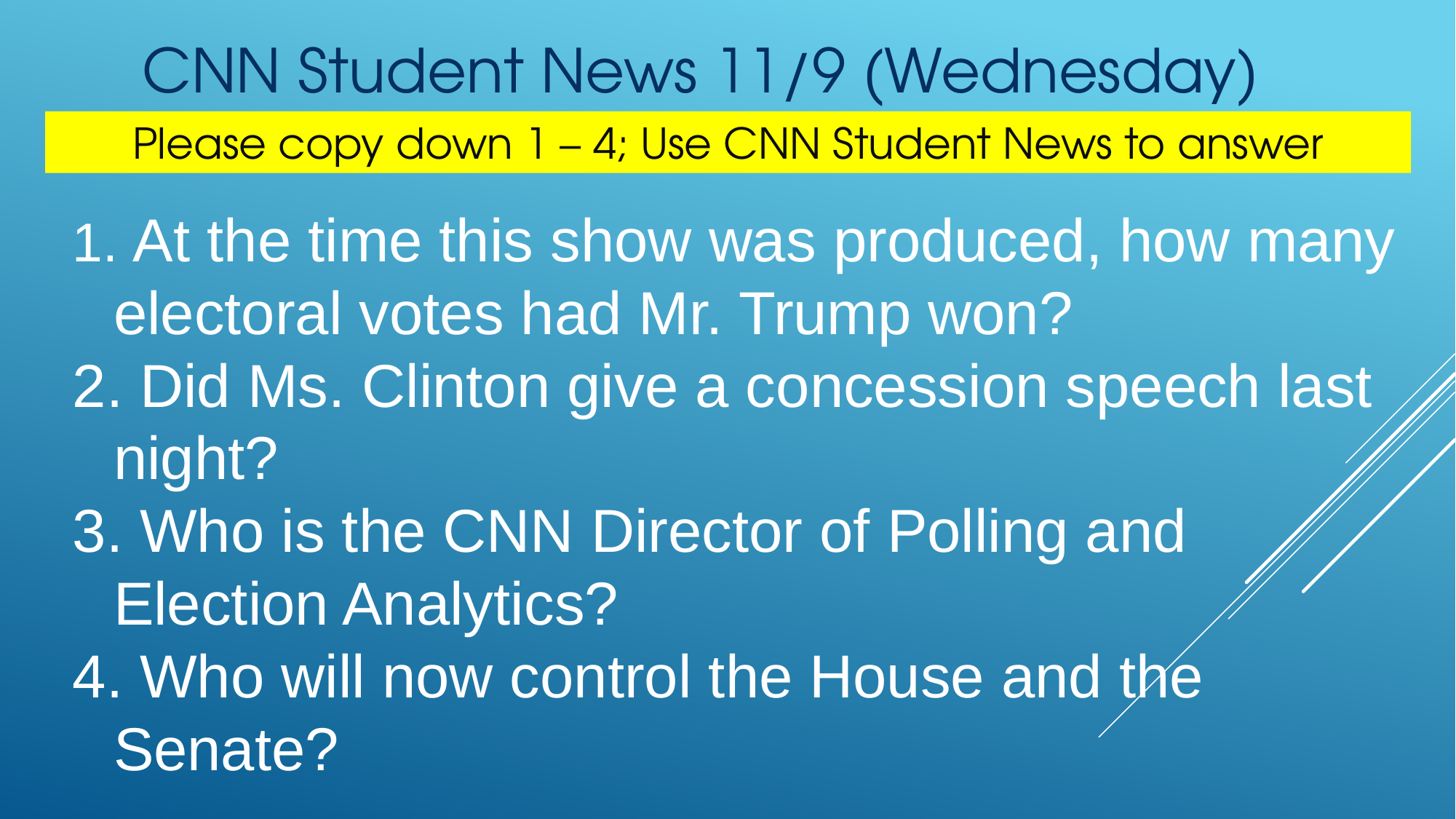

CNN Student News 11/9 (Wednesday)
Please copy down 1 – 4; Use CNN Student News to answer
 At the time this show was produced, how many electoral votes had Mr. Trump won?
 Did Ms. Clinton give a concession speech last night?
 Who is the CNN Director of Polling and Election Analytics?
 Who will now control the House and the Senate?